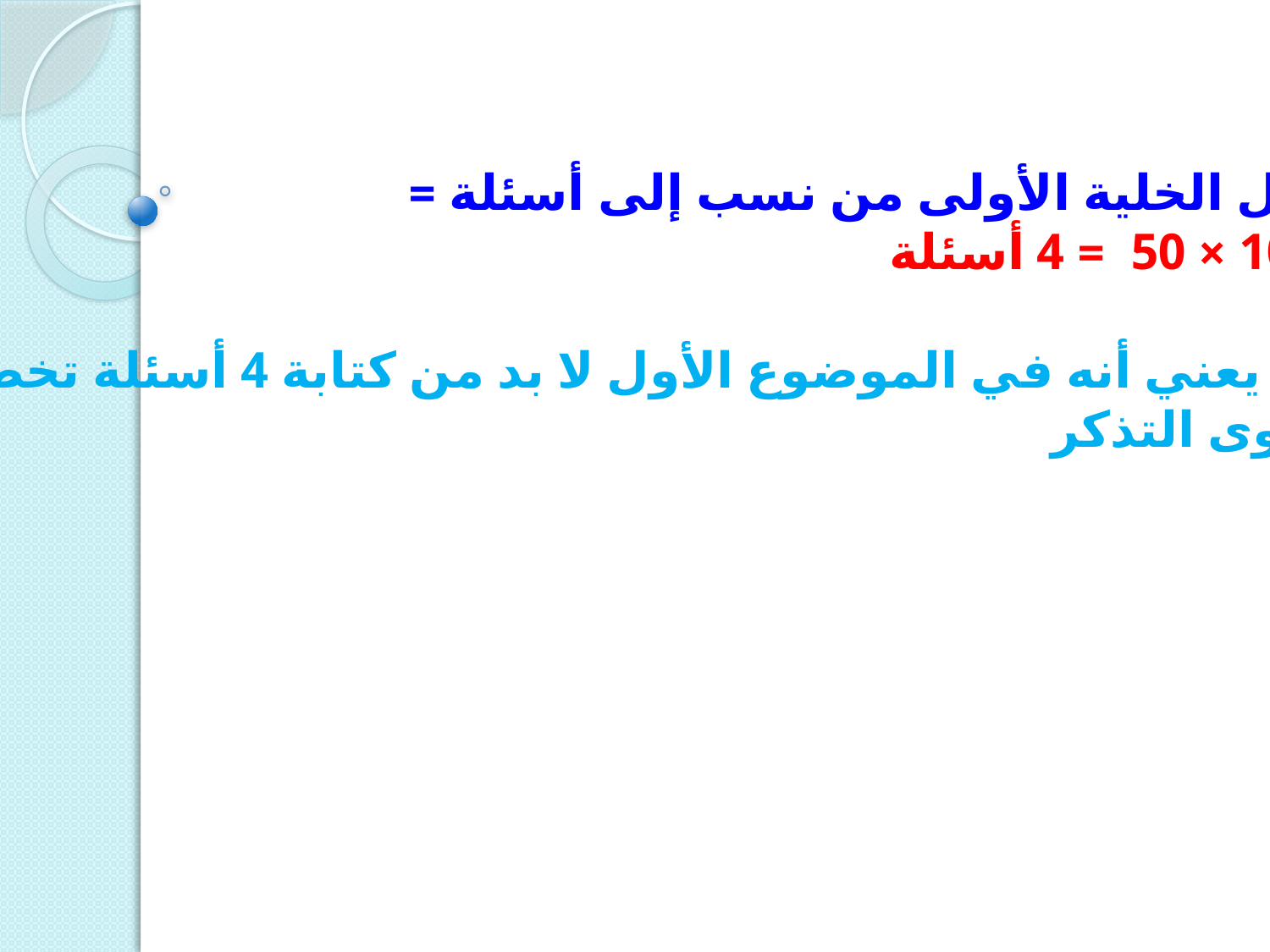

تحويل الخلية الأولى من نسب إلى أسئلة =
8/ 100 × 50  = 4 أسئلة

وهذا يعني أنه في الموضوع الأول لا بد من كتابة 4 أسئلة تخص
مستوى التذكر